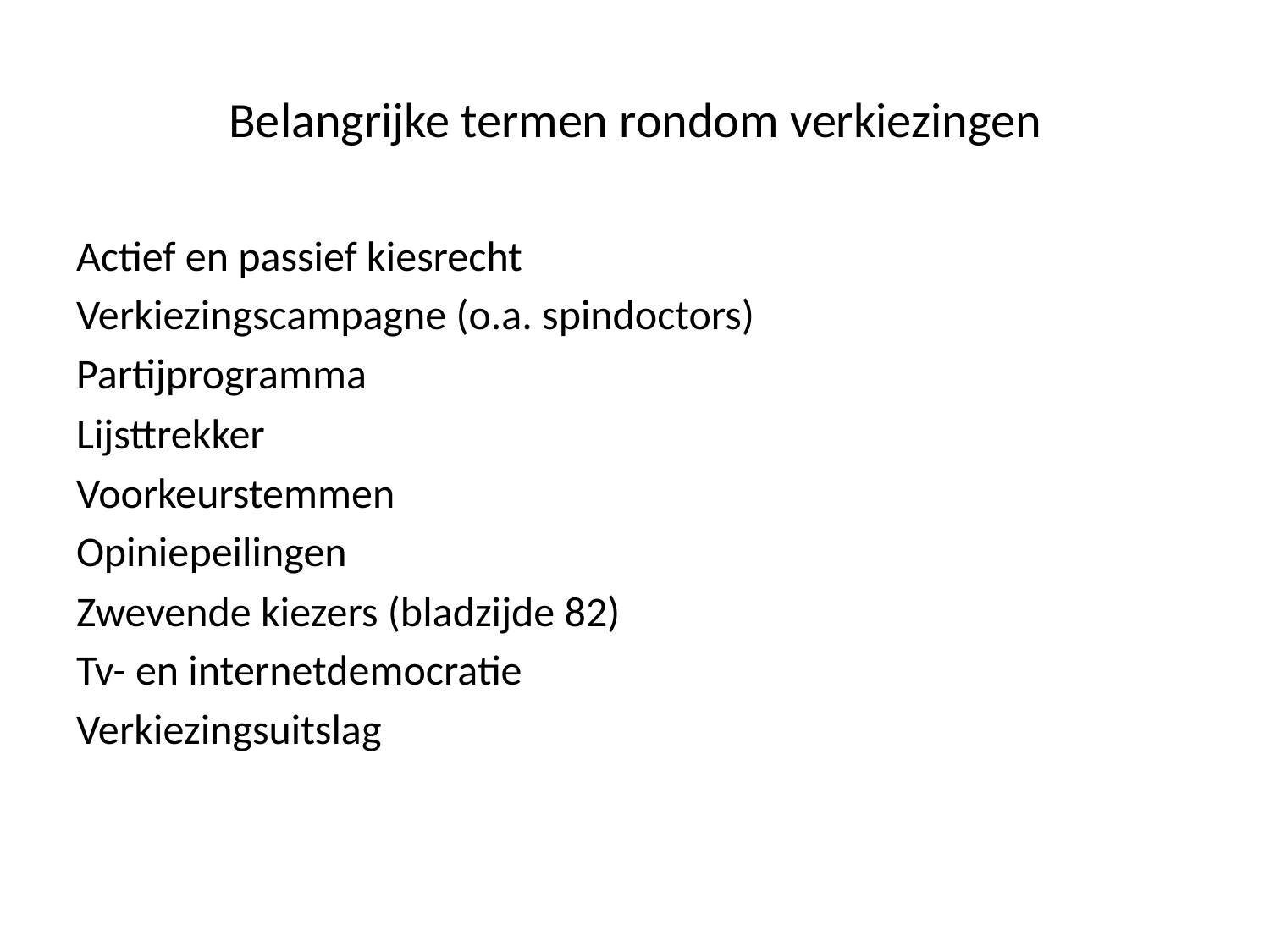

# Belangrijke termen rondom verkiezingen
Actief en passief kiesrecht
Verkiezingscampagne (o.a. spindoctors)
Partijprogramma
Lijsttrekker
Voorkeurstemmen
Opiniepeilingen
Zwevende kiezers (bladzijde 82)
Tv- en internetdemocratie
Verkiezingsuitslag